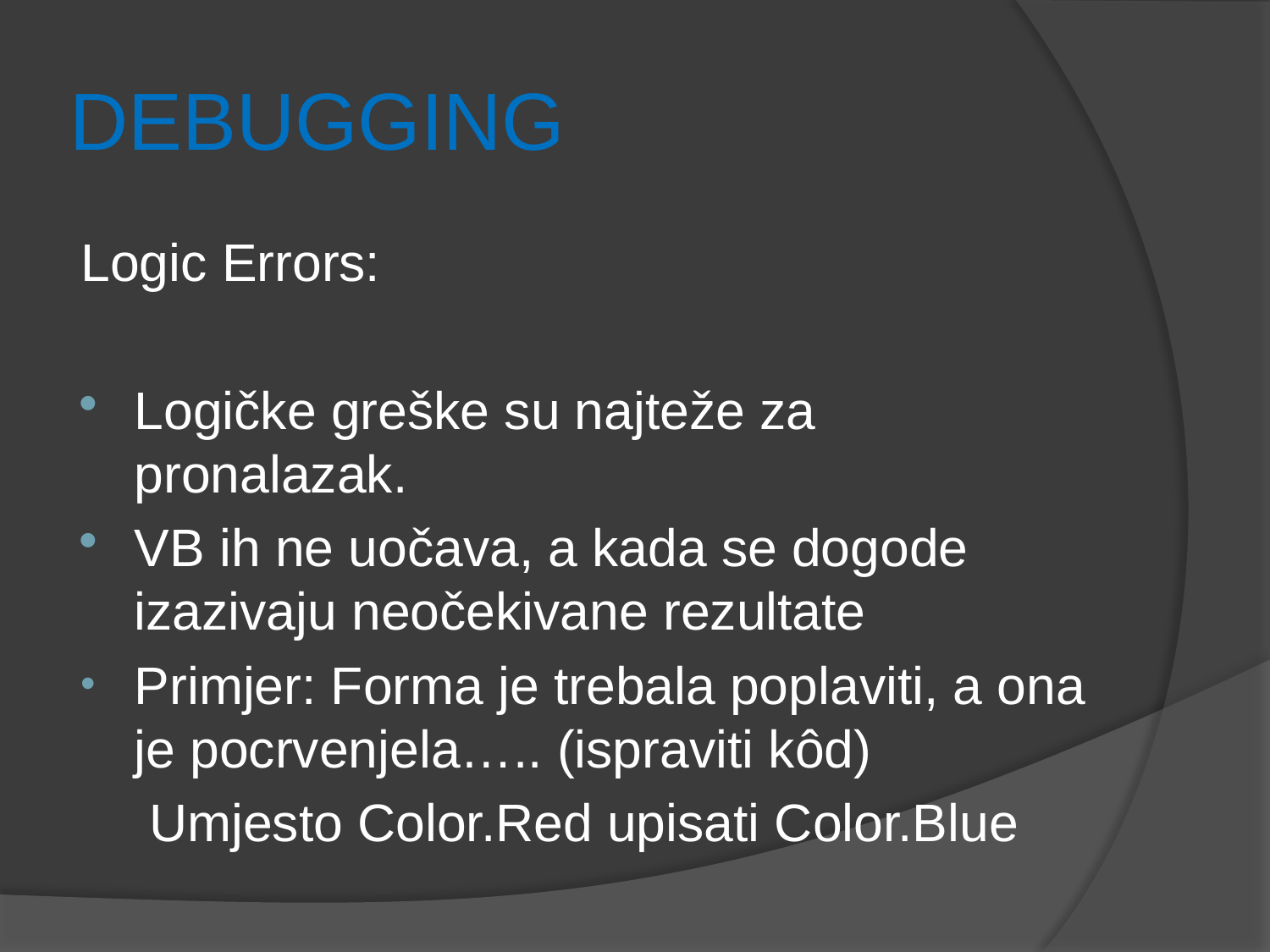

# DEBUGGING
Logic Errors:

Logičke greške su najteže za pronalazak.
VB ih ne uočava, a kada se dogode izazivaju neočekivane rezultate
Primjer: Forma je trebala poplaviti, a ona je pocrvenjela….. (ispraviti kôd)
Umjesto Color.Red upisati Color.Blue